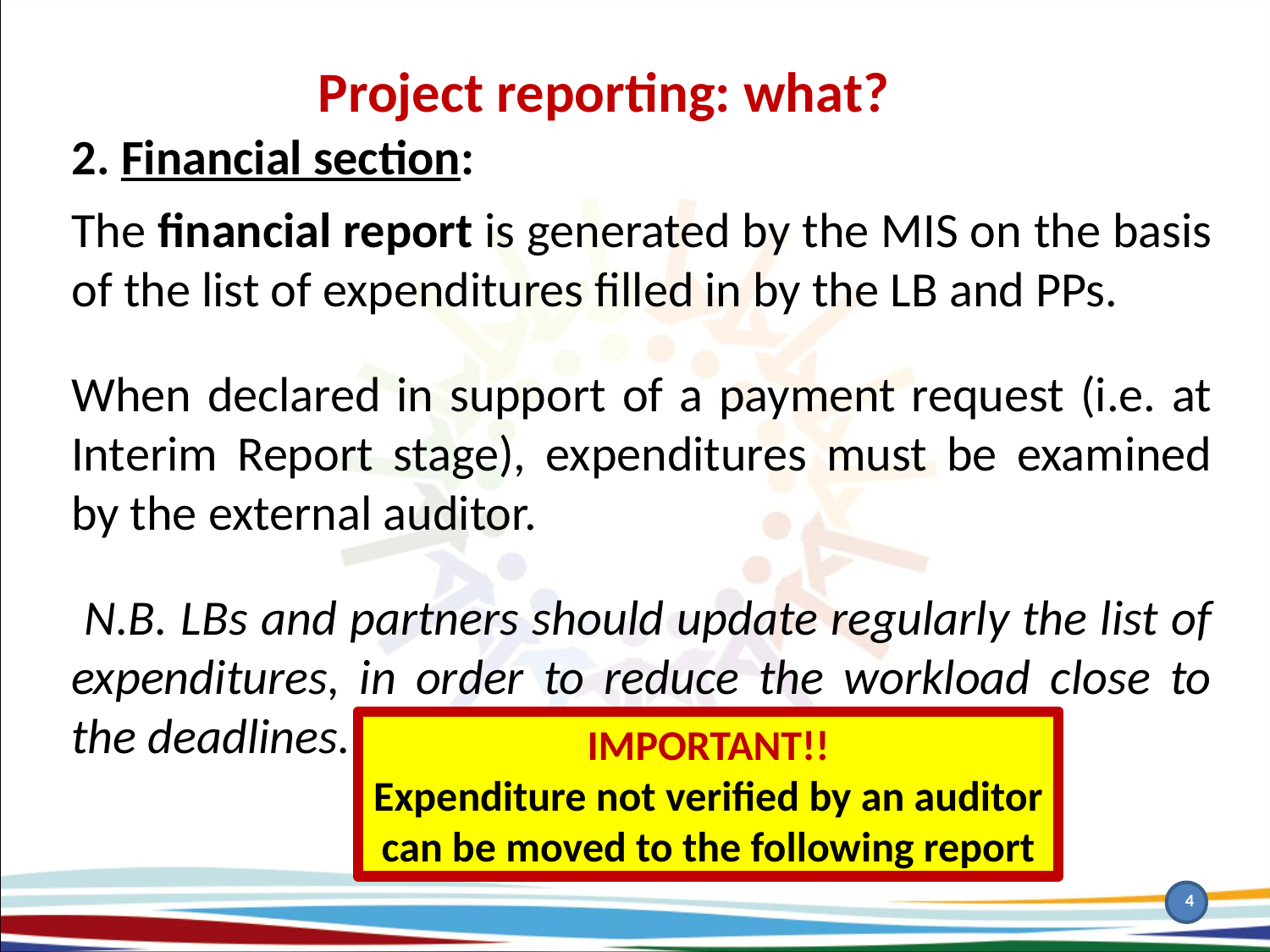

Project reporting: what?
2. Financial section:
The financial report is generated by the MIS on the basis of the list of expenditures filled in by the LB and PPs.

When declared in support of a payment request (i.e. at Interim Report stage), expenditures must be examined by the external auditor.

 N.B. LBs and partners should update regularly the list of expenditures, in order to reduce the workload close to the deadlines.

IMPORTANT!!
Expenditure not verified by an auditor can be moved to the following report
4